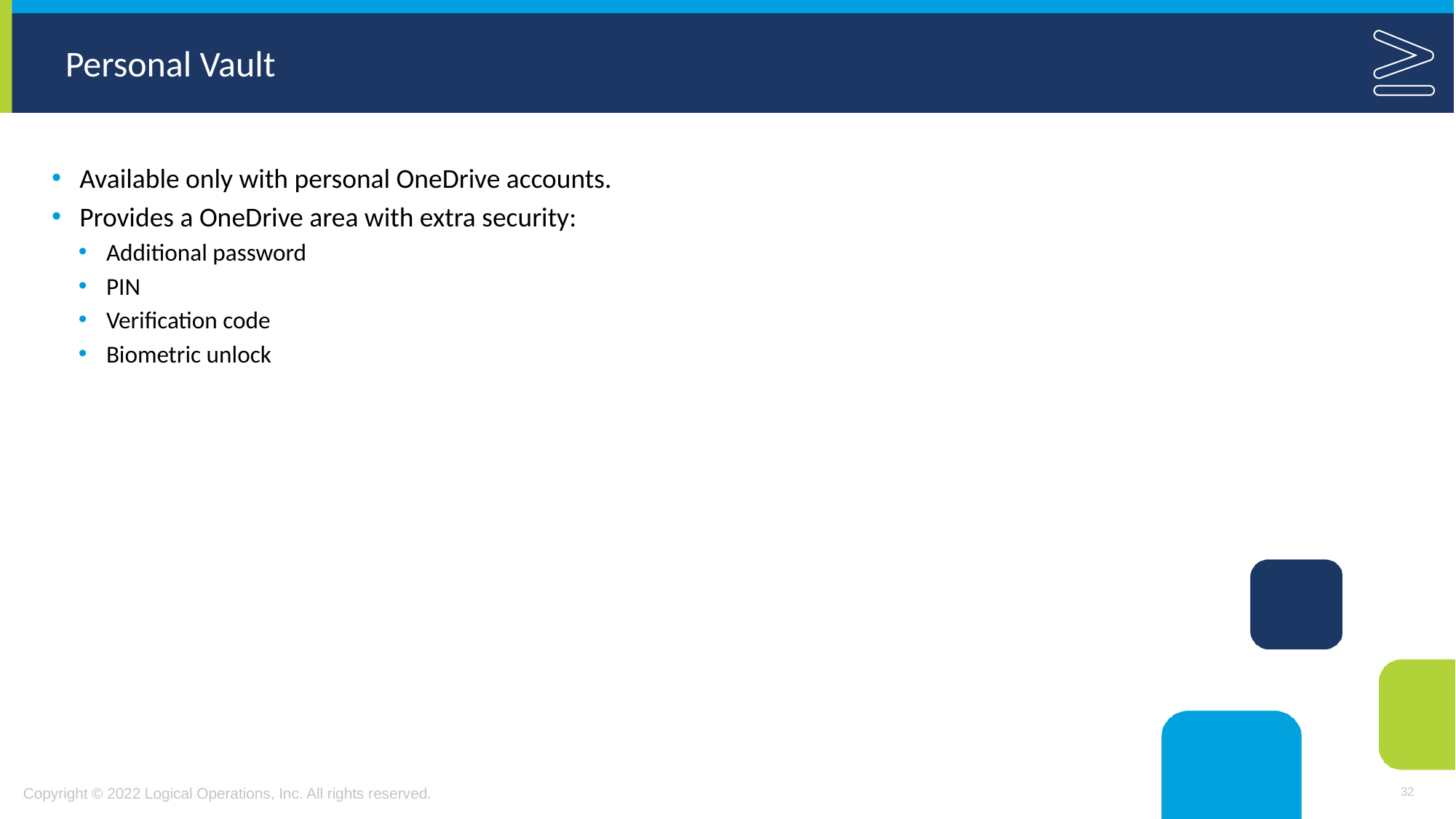

# Personal Vault
Available only with personal OneDrive accounts.
Provides a OneDrive area with extra security:
Additional password
PIN
Verification code
Biometric unlock
32